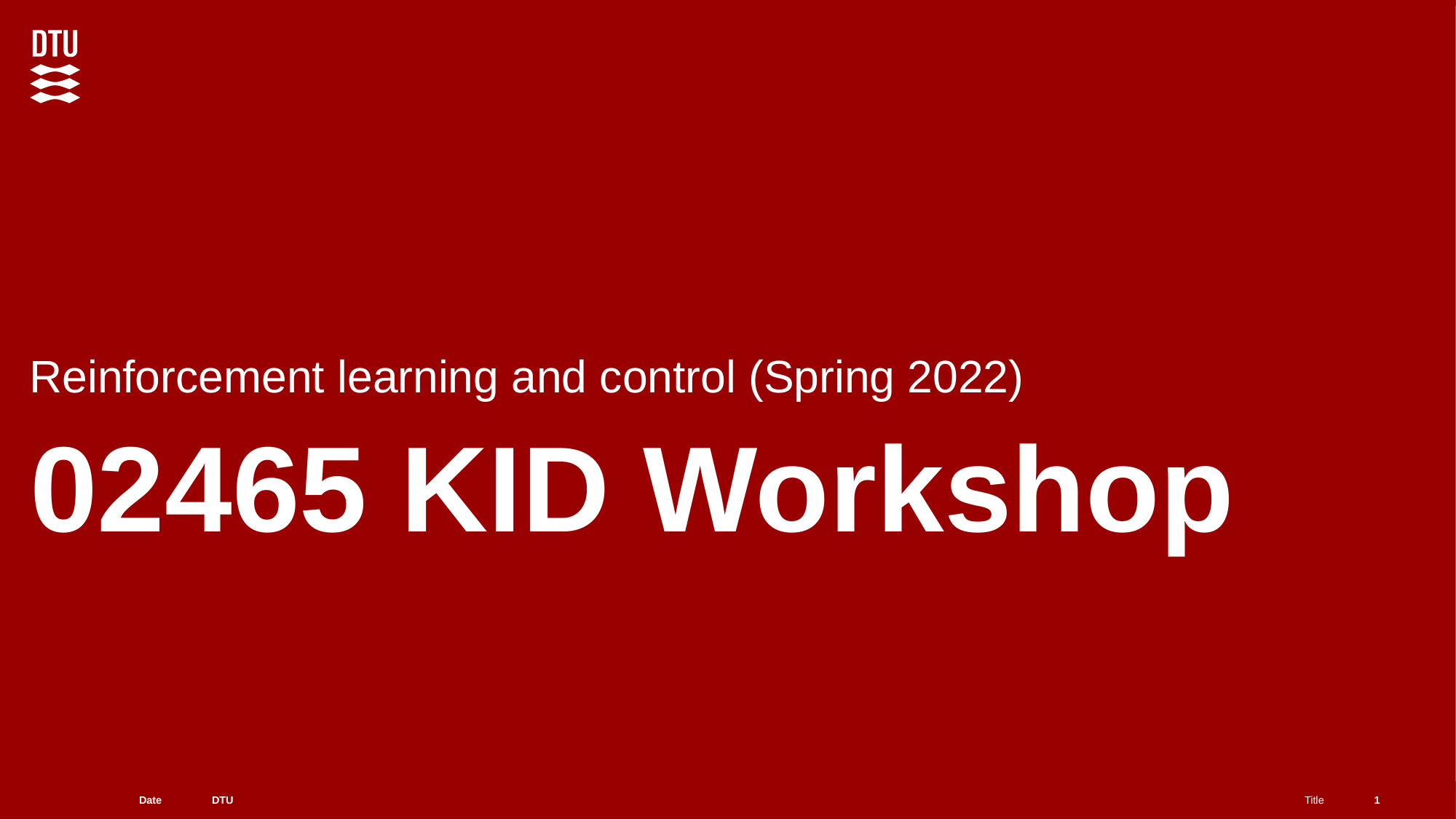

Reinforcement learning and control (Spring 2022)
# 02465 KID Workshop
1